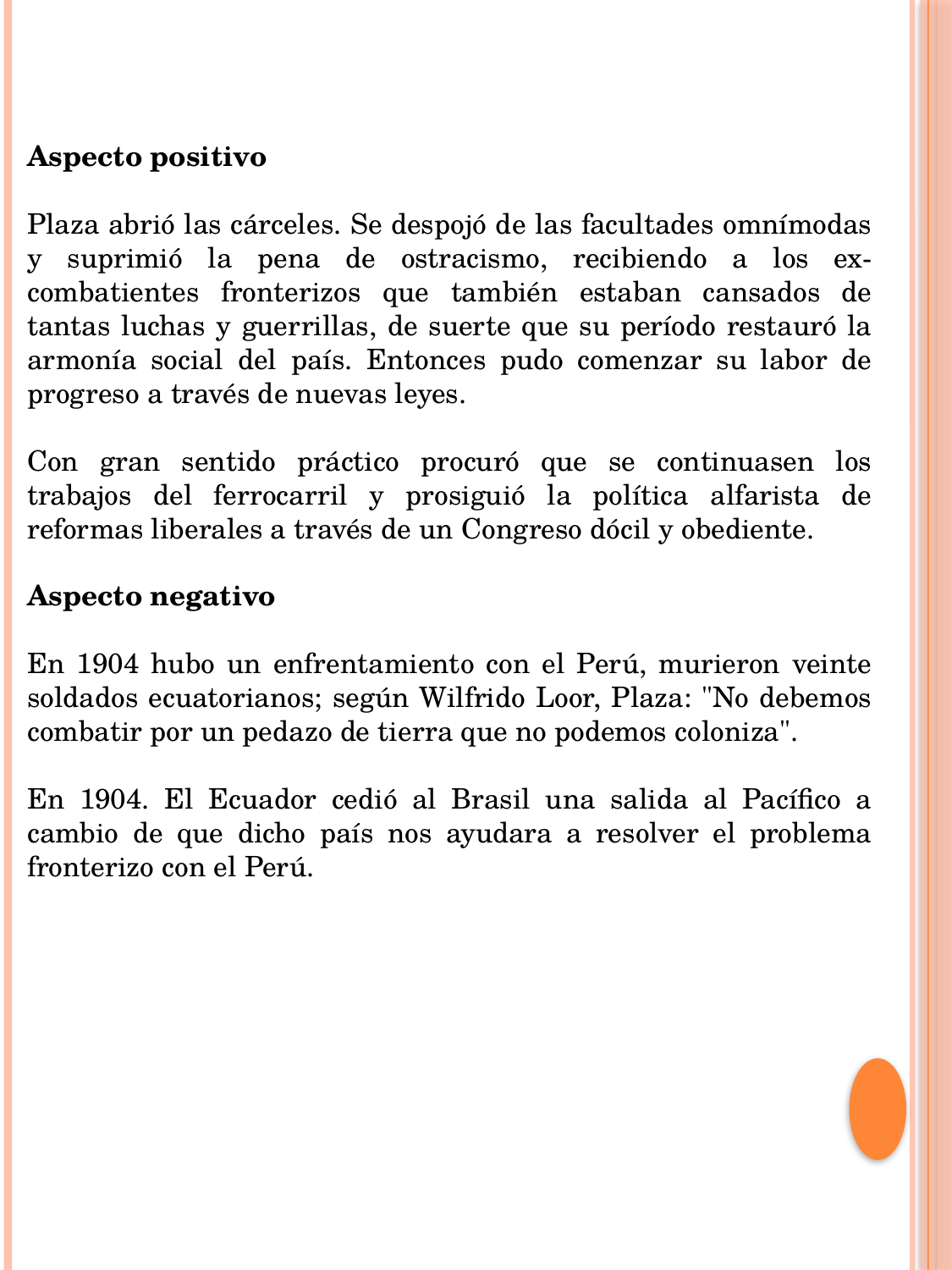

Aspecto positivo

Plaza abrió las cárceles. Se despojó de las facultades omnímodas y suprimió la pena de ostracismo, recibiendo a los ex-combatientes fronterizos que también estaban cansados de tantas luchas y guerrillas, de suerte que su período restauró la armonía social del país. Entonces pudo comenzar su labor de progreso a través de nuevas leyes.

Con gran sentido práctico procuró que se continuasen los trabajos del ferrocarril y prosiguió la política alfarista de reformas liberales a través de un Congreso dócil y obediente.

Aspecto negativo

En 1904 hubo un enfrentamiento con el Perú, murieron veinte soldados ecuatorianos; según Wilfrido Loor, Plaza: "No debemos combatir por un pedazo de tierra que no podemos coloniza".

En 1904. El Ecuador cedió al Brasil una salida al Pacífico a cambio de que dicho país nos ayudara a resolver el problema fronterizo con el Perú.